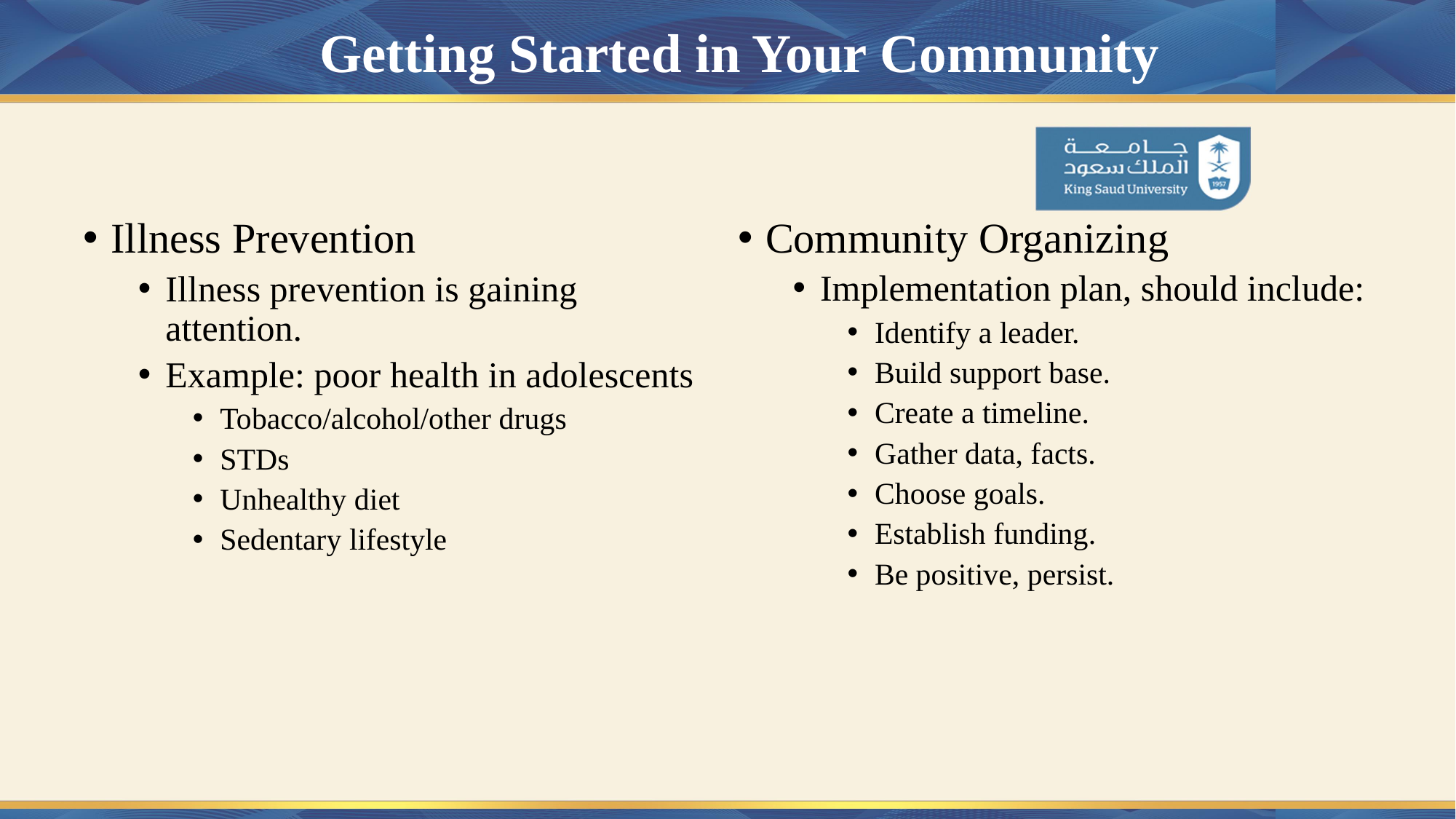

# Getting Started in Your Community
Community Organizing
Implementation plan, should include:
Identify a leader.
Build support base.
Create a timeline.
Gather data, facts.
Choose goals.
Establish funding.
Be positive, persist.

Illness Prevention
Illness prevention is gaining attention.
Example: poor health in adolescents
Tobacco/alcohol/other drugs
STDs
Unhealthy diet
Sedentary lifestyle